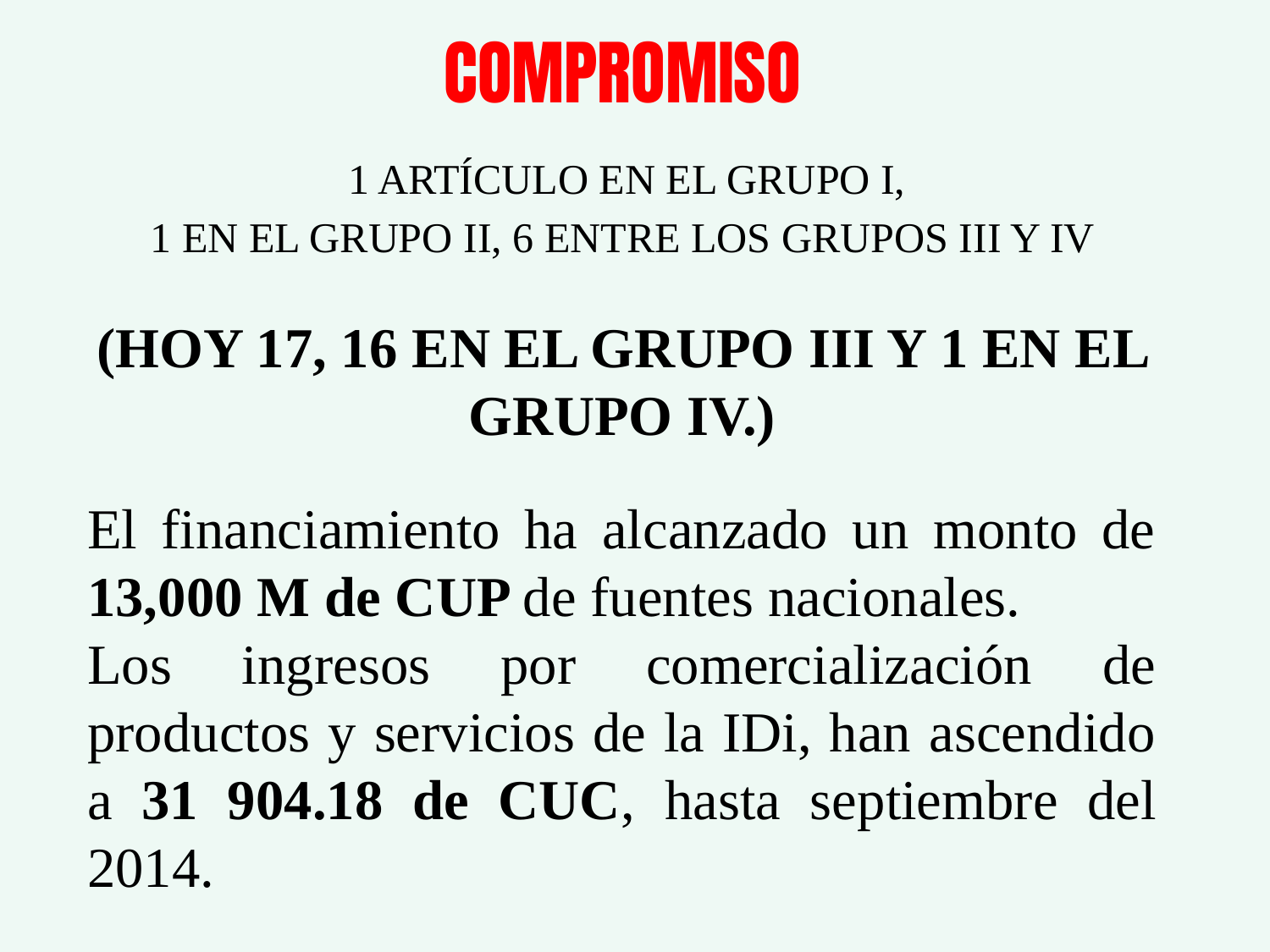

# COMPROMISO 1 ARTÍCULO EN EL GRUPO I, 1 EN EL GRUPO II, 6 ENTRE LOS GRUPOS III Y IV (HOY 17, 16 EN EL GRUPO III Y 1 EN EL GRUPO IV.)
El financiamiento ha alcanzado un monto de 13,000 M de CUP de fuentes nacionales.
Los ingresos por comercialización de productos y servicios de la IDi, han ascendido a 31 904.18 de CUC, hasta septiembre del 2014.